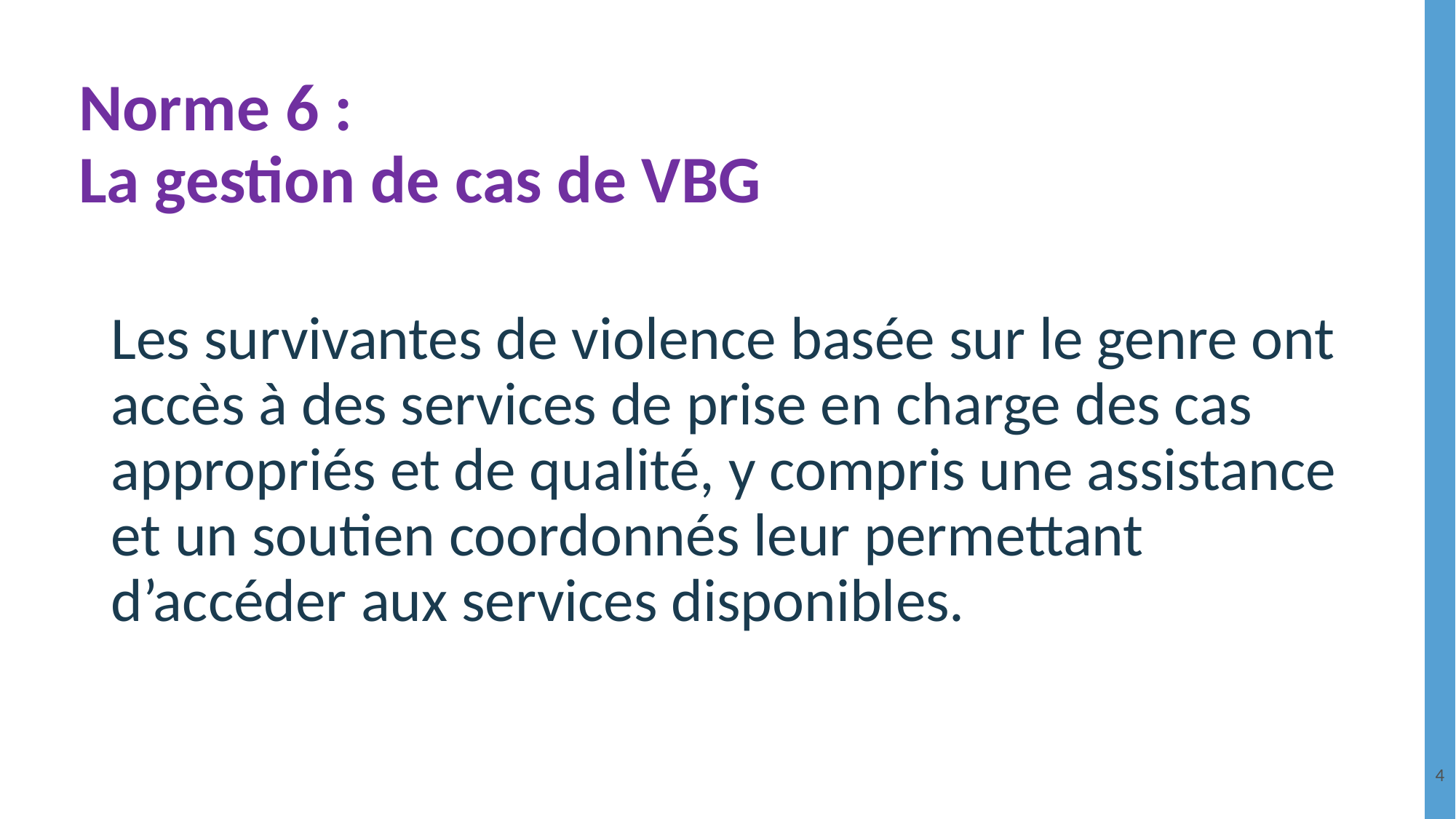

# Norme 6 : La gestion de cas de VBG
Les survivantes de violence basée sur le genre ont accès à des services de prise en charge des cas appropriés et de qualité, y compris une assistance et un soutien coordonnés leur permettant d’accéder aux services disponibles.